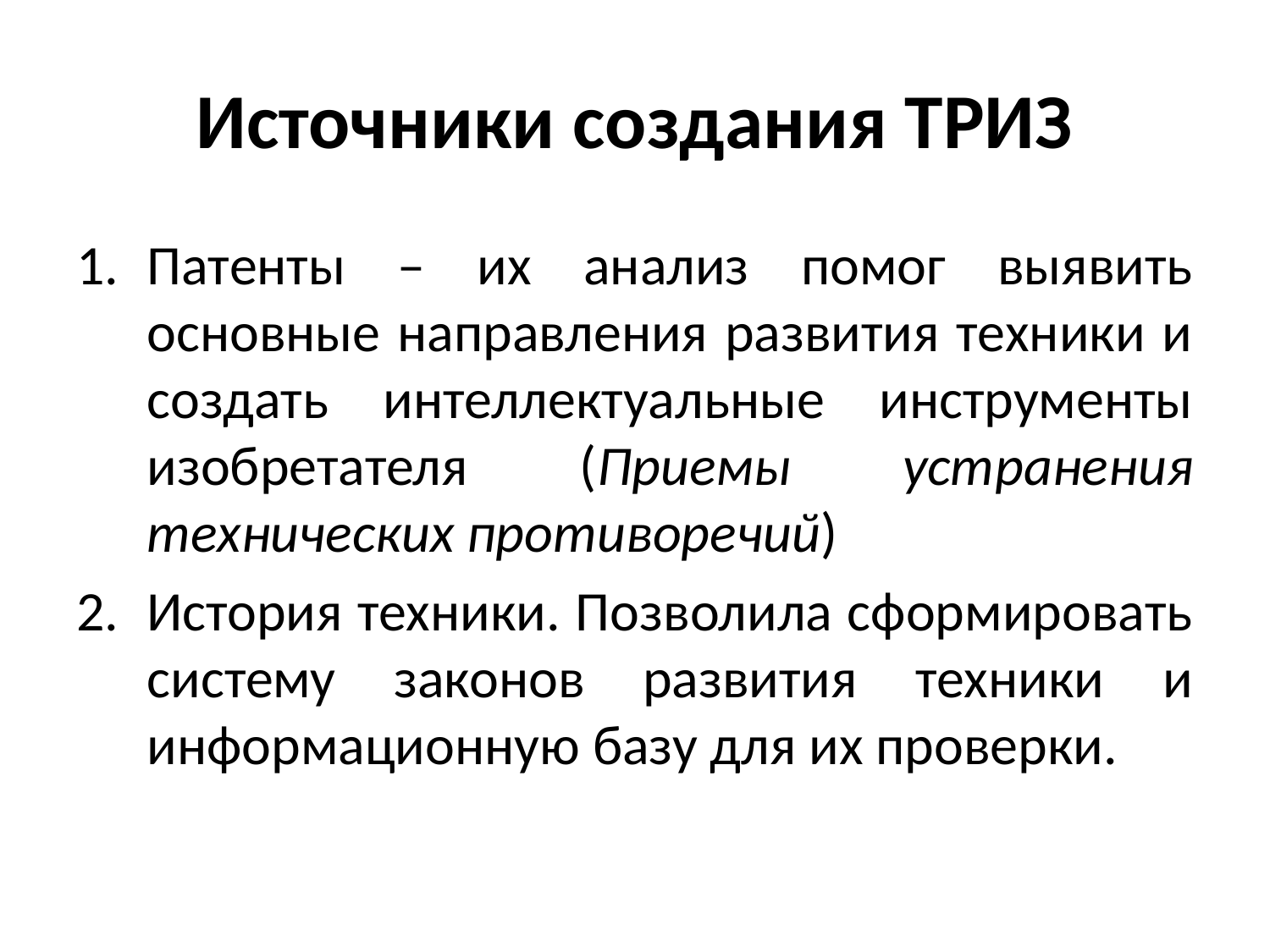

# Источники создания ТРИЗ
Патенты – их анализ помог выявить основные направления развития техники и создать интеллектуальные инструменты изобретателя (Приемы устранения технических противоречий)
История техники. Позволила сформировать систему законов развития техники и информационную базу для их проверки.